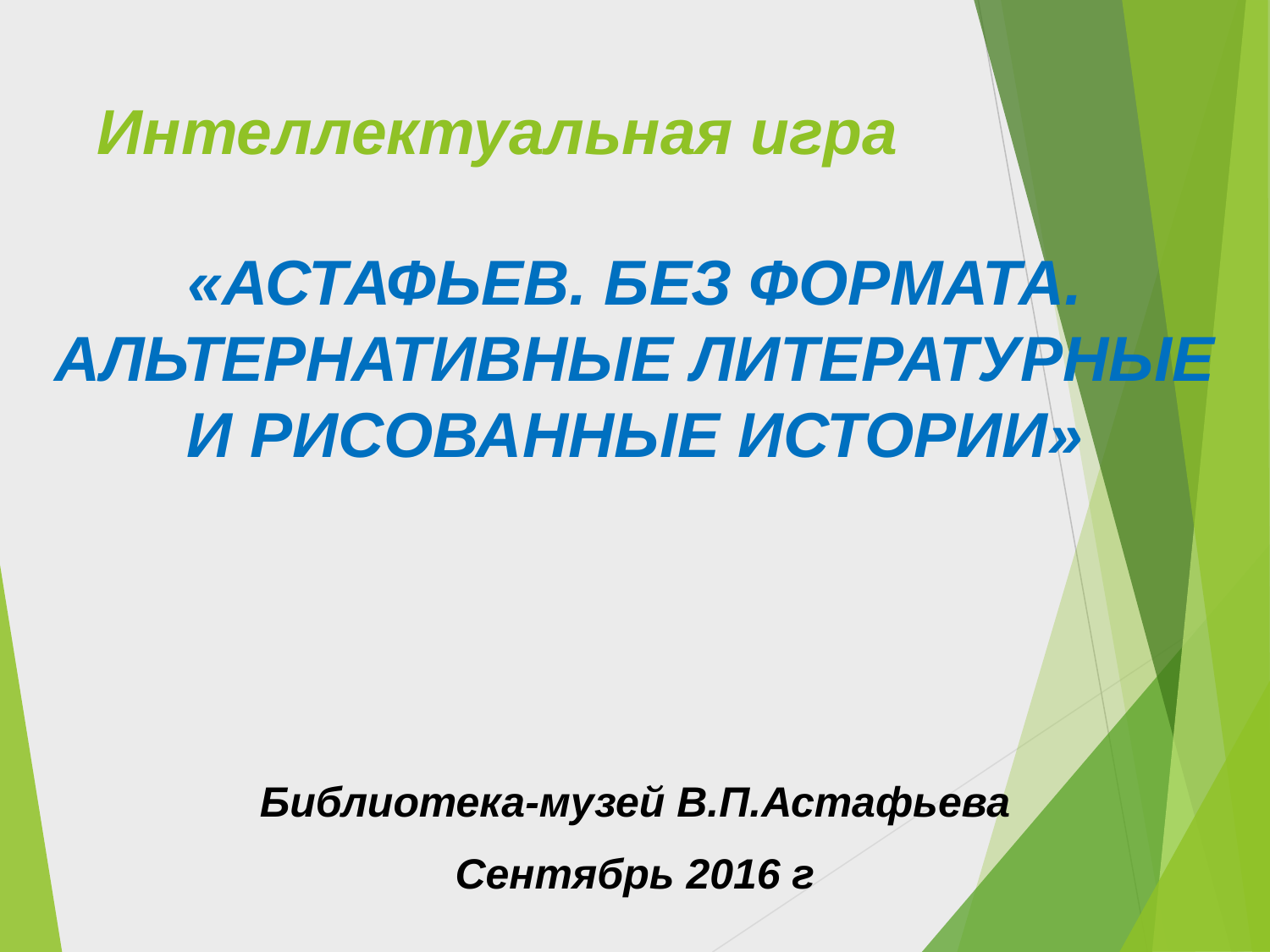

# Интеллектуальная игра
«АСТАФЬЕВ. БЕЗ ФОРМАТА.
 АЛЬТЕРНАТИВНЫЕ ЛИТЕРАТУРНЫЕ
И РИСОВАННЫЕ ИСТОРИИ»

Библиотека-музей В.П.Астафьева

Сентябрь 2016 г